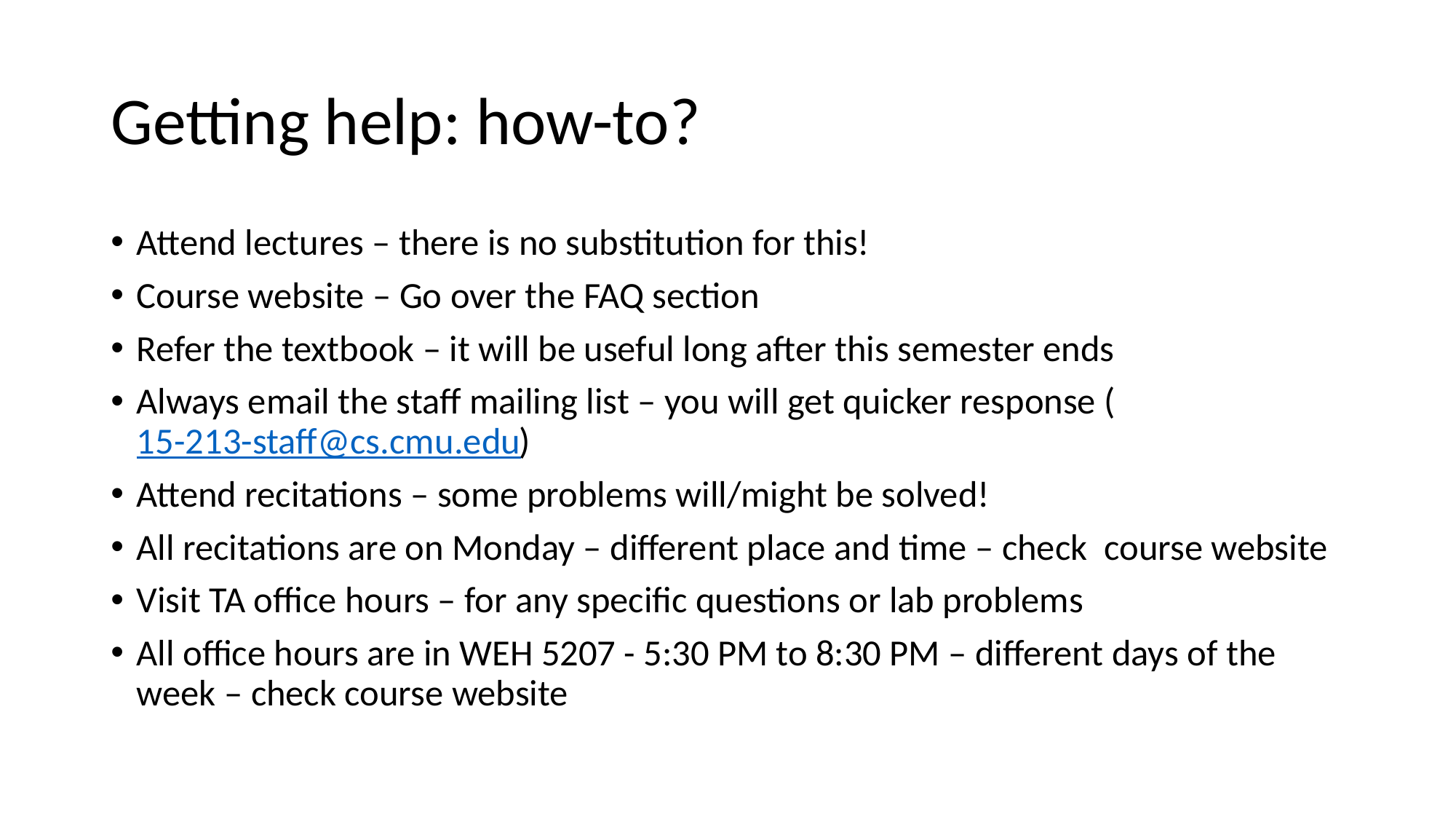

# Getting help: how-to?
Attend lectures – there is no substitution for this!
Course website – Go over the FAQ section
Refer the textbook – it will be useful long after this semester ends
Always email the staff mailing list – you will get quicker response (15-213-staff@cs.cmu.edu)
Attend recitations – some problems will/might be solved!
All recitations are on Monday – different place and time – check  course website
Visit TA office hours – for any specific questions or lab problems
All office hours are in WEH 5207 - 5:30 PM to 8:30 PM – different days of the week – check course website